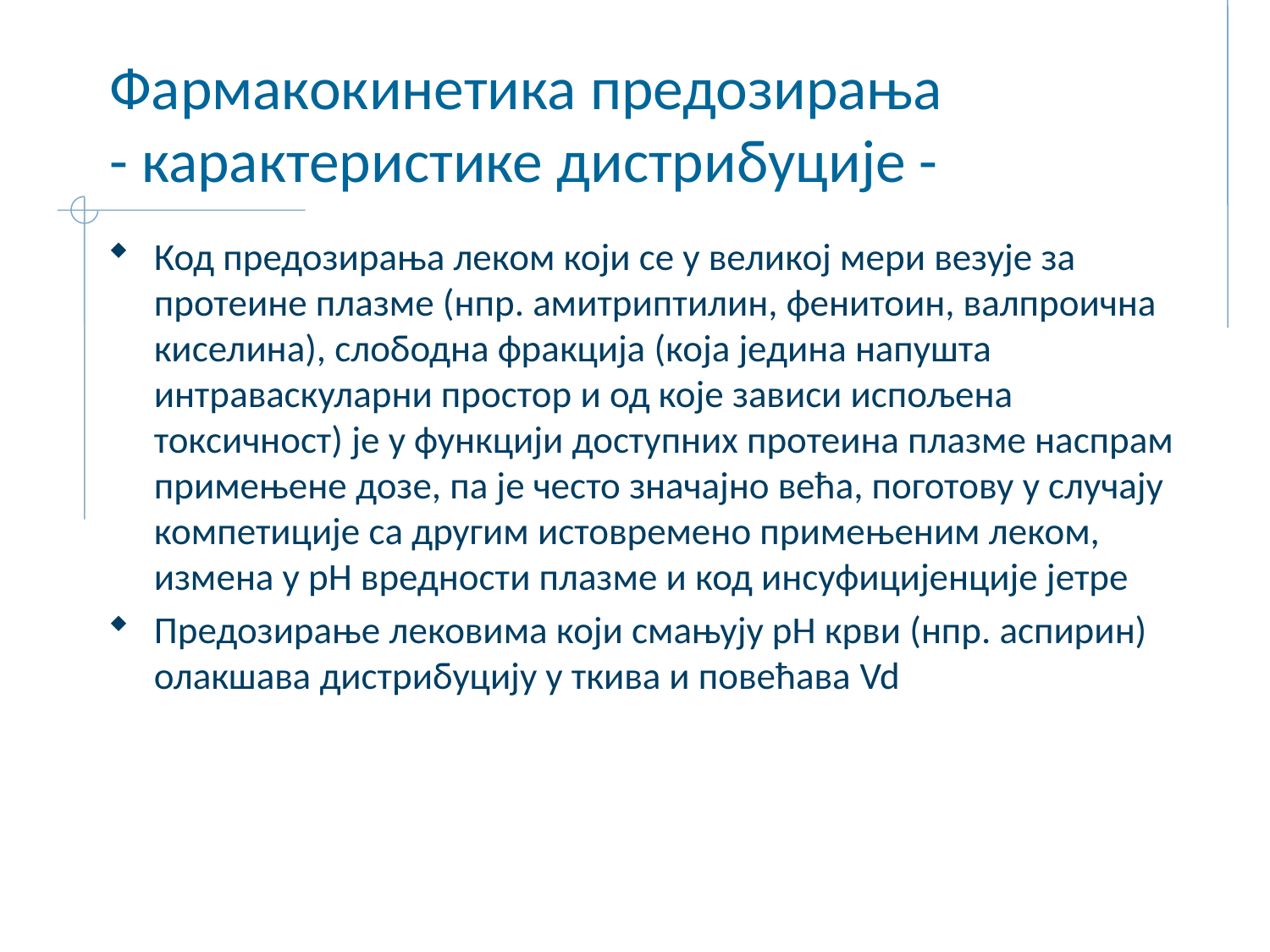

# Фармакокинетика предозирања - карактеристике дистрибуције -
Код предозирања леком који се у великој мери везује за протеине плазме (нпр. амитриптилин, фенитоин, валпроична киселина), слободна фракција (која једина напушта интраваскуларни простор и од које зависи испољена токсичност) је у функцији доступних протеина плазме наспрам примењене дозе, па је често значајно већа, поготову у случају компетиције са другим истовремено примењеним леком, измена у рН вредности плазме и код инсуфицијенције јетре
Предозирање лековима који смањују рН крви (нпр. аспирин)  олакшава дистрибуцију у ткива и повећава Vd